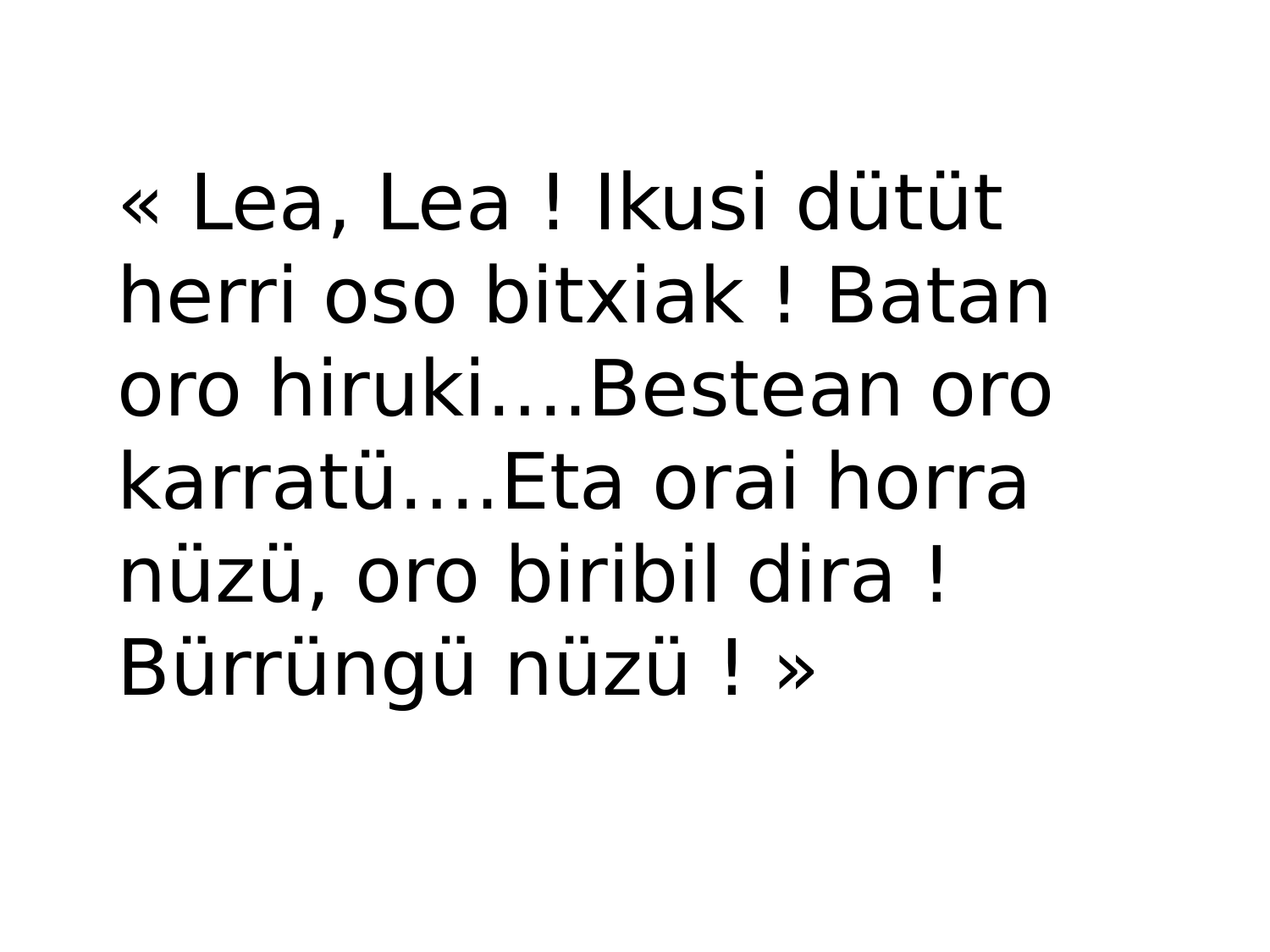

« Lea, Lea ! Ikusi dütüt herri oso bitxiak ! Batan oro hiruki….Bestean oro karratü….Eta orai horra nüzü, oro biribil dira !
Bürrüngü nüzü ! »